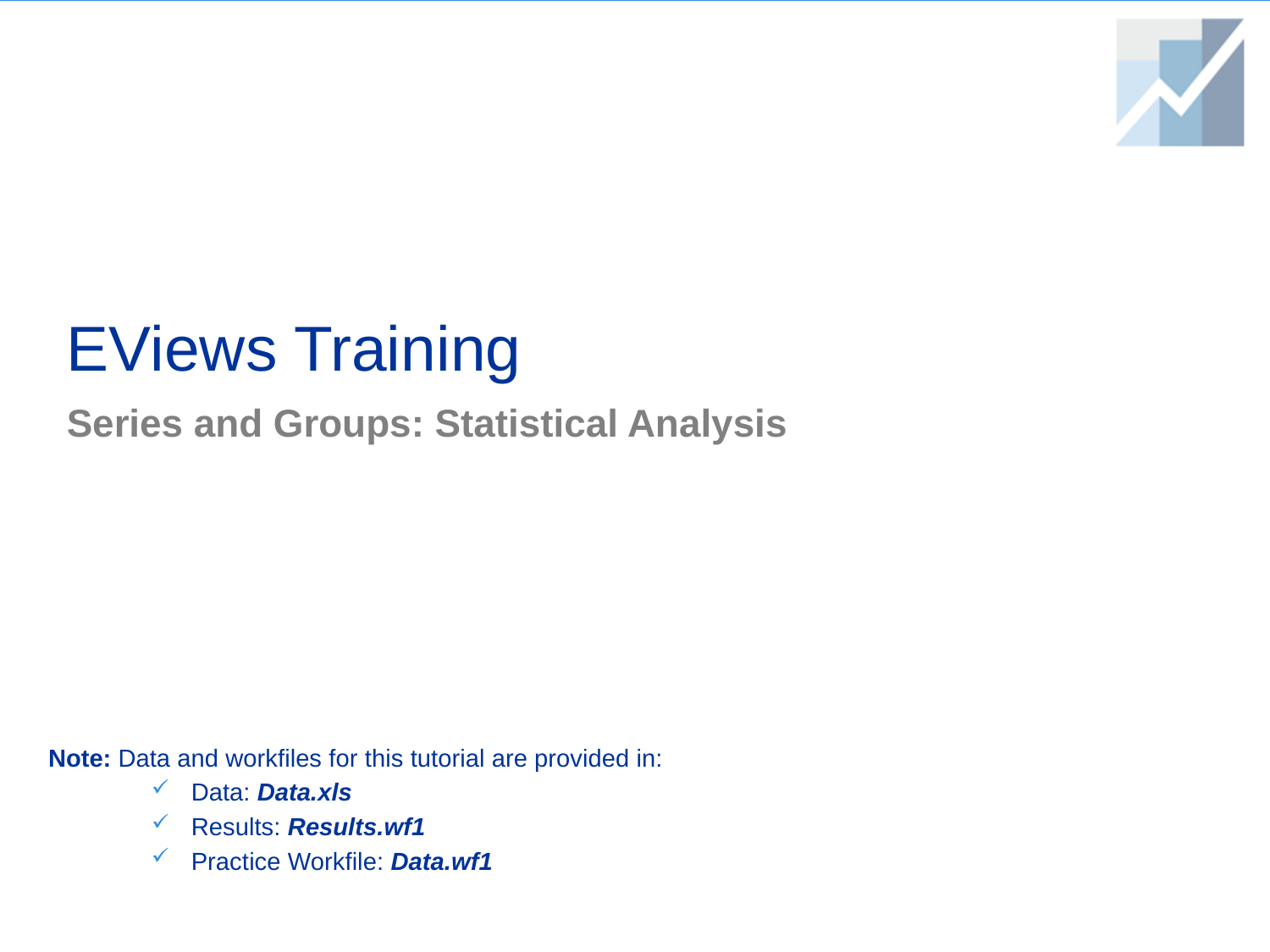

# EViews Training
Series and Groups: Statistical Analysis

Note: Data and workfiles for this tutorial are provided in:
Data: Data.xls
Results: Results.wf1
Practice Workfile: Data.wf1